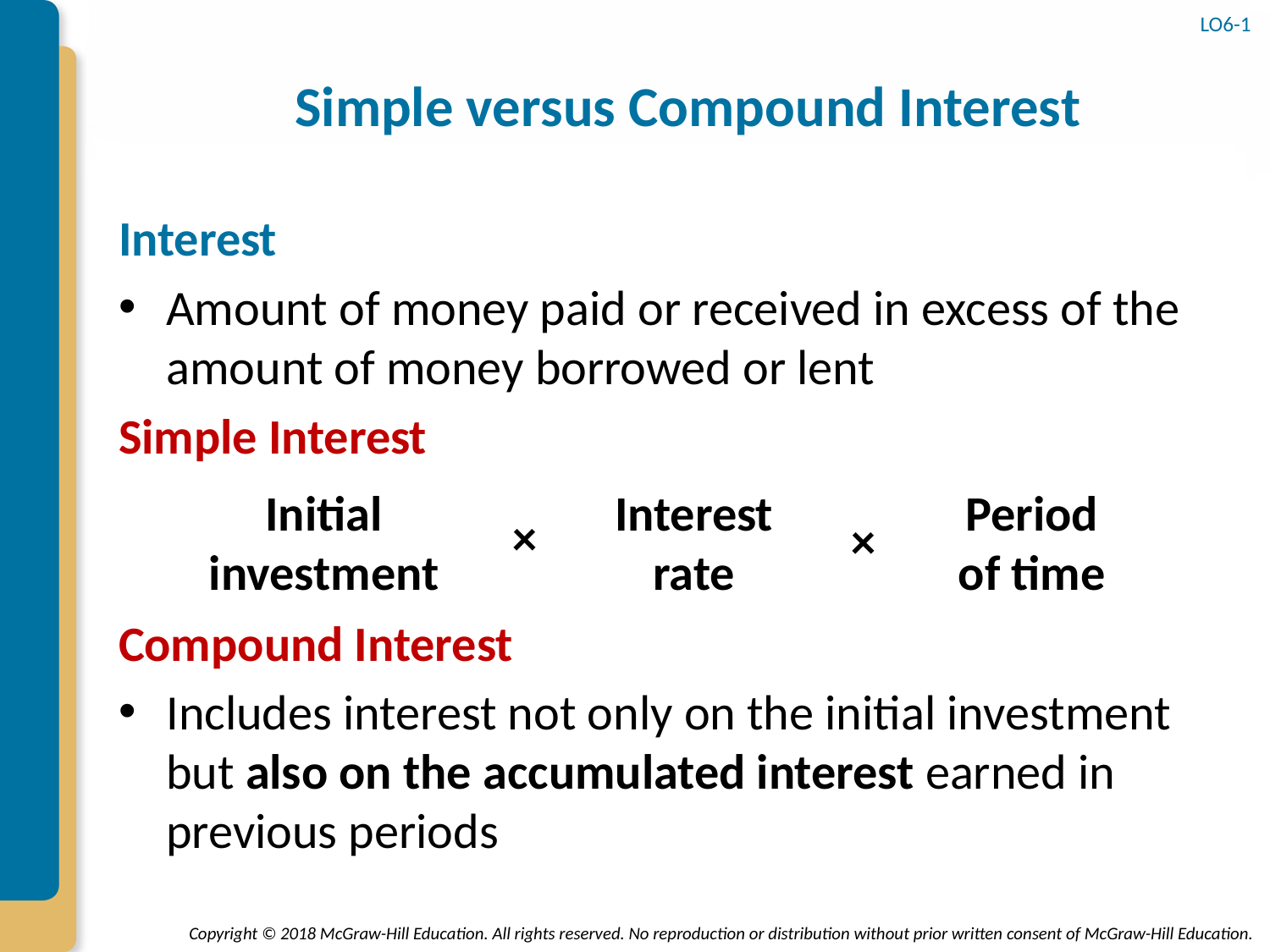

LO6-1
# Simple versus Compound Interest
Interest
Amount of money paid or received in excess of the amount of money borrowed or lent
Simple Interest

Compound Interest
Includes interest not only on the initial investment but also on the accumulated interest earned in previous periods
Initial investment
Interest rate
Period of time
×
×